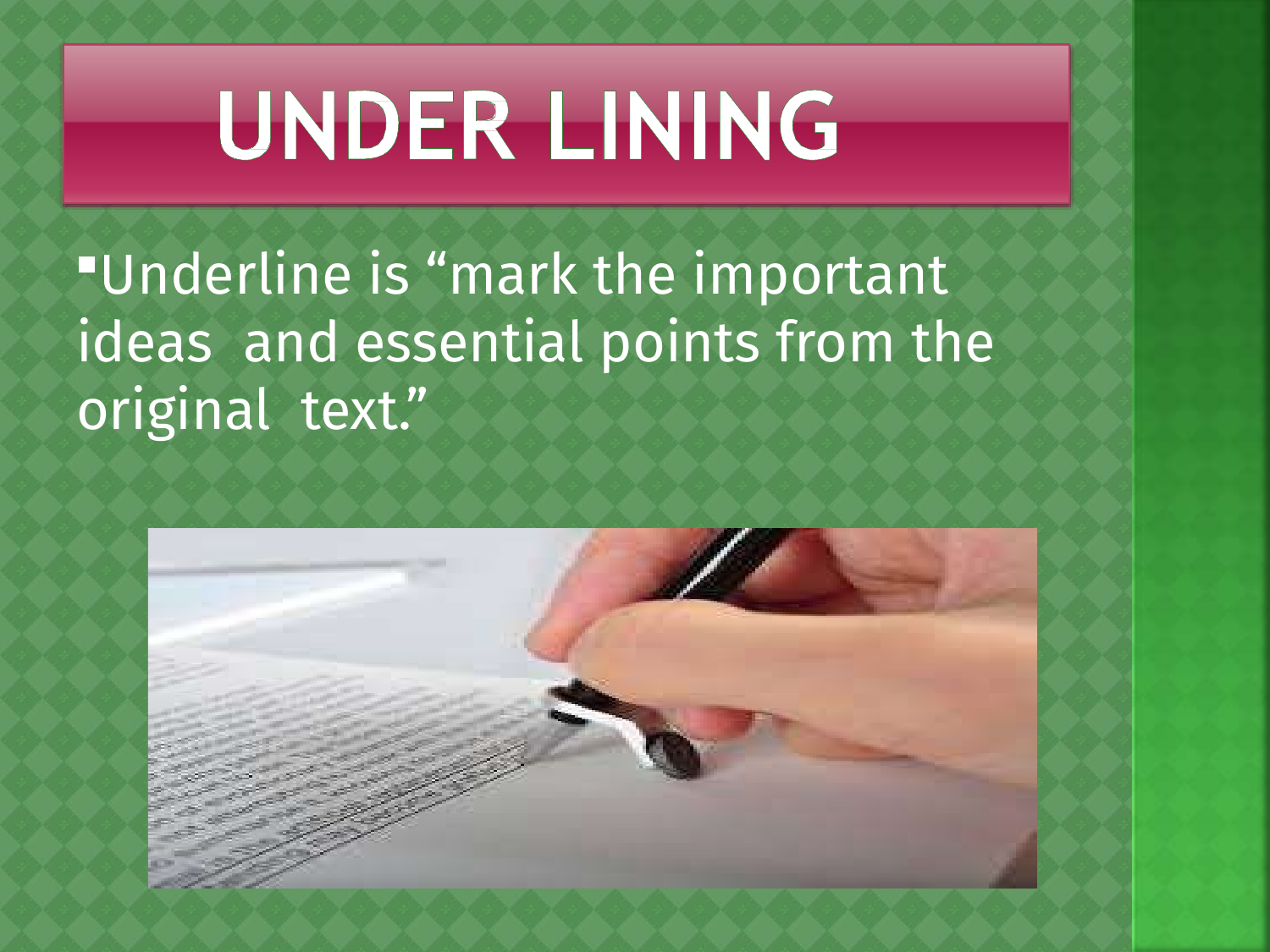

Underline is “mark the important ideas  and essential points from the original  text.”